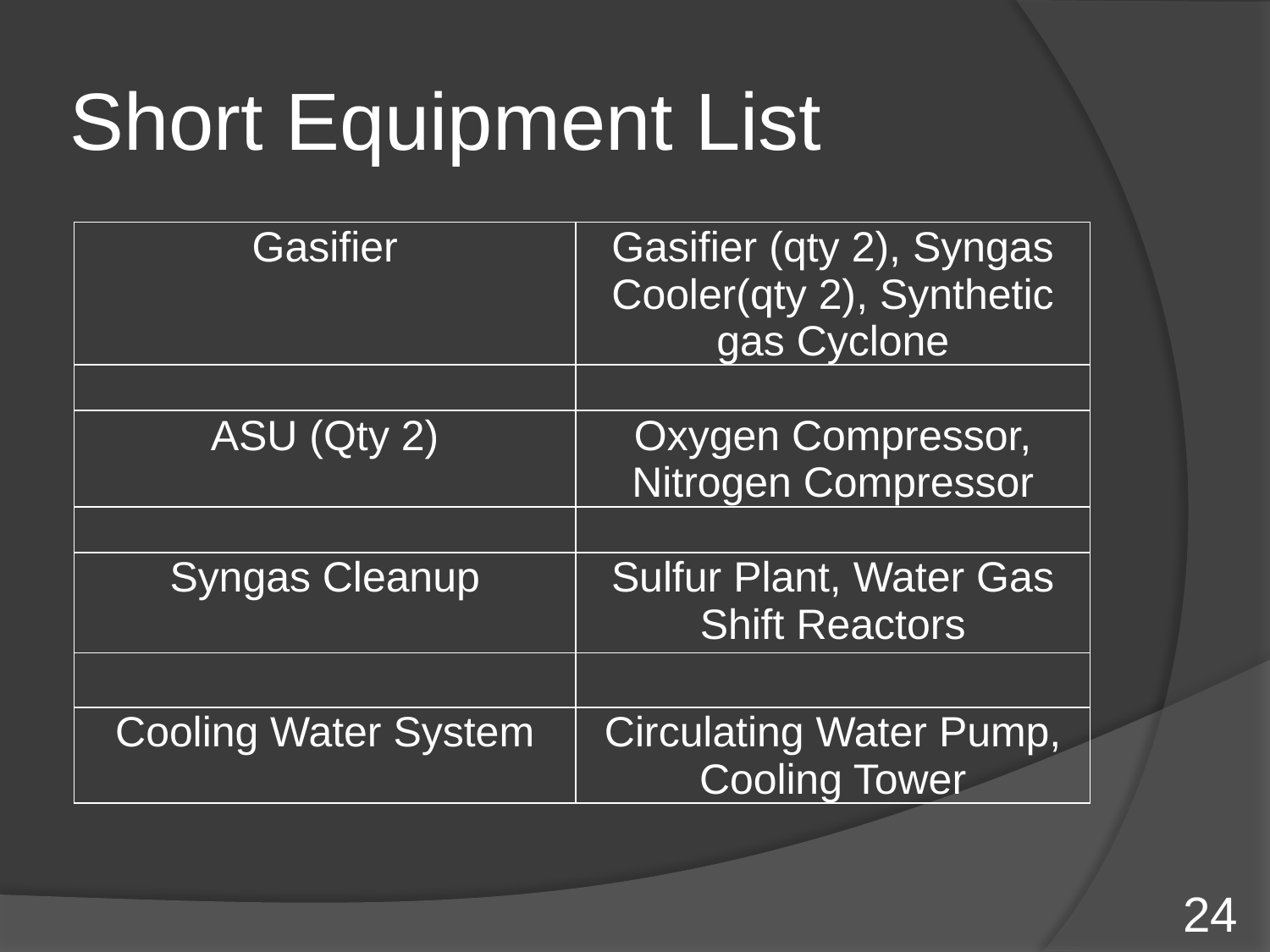

# Short Equipment List
| Gasifier | Gasifier (qty 2), Syngas Cooler(qty 2), Synthetic gas Cyclone |
| --- | --- |
|  |  |
| ASU (Qty 2) | Oxygen Compressor, Nitrogen Compressor |
|  |  |
| Syngas Cleanup | Sulfur Plant, Water Gas Shift Reactors |
|  |  |
| Cooling Water System | Circulating Water Pump, Cooling Tower |
24